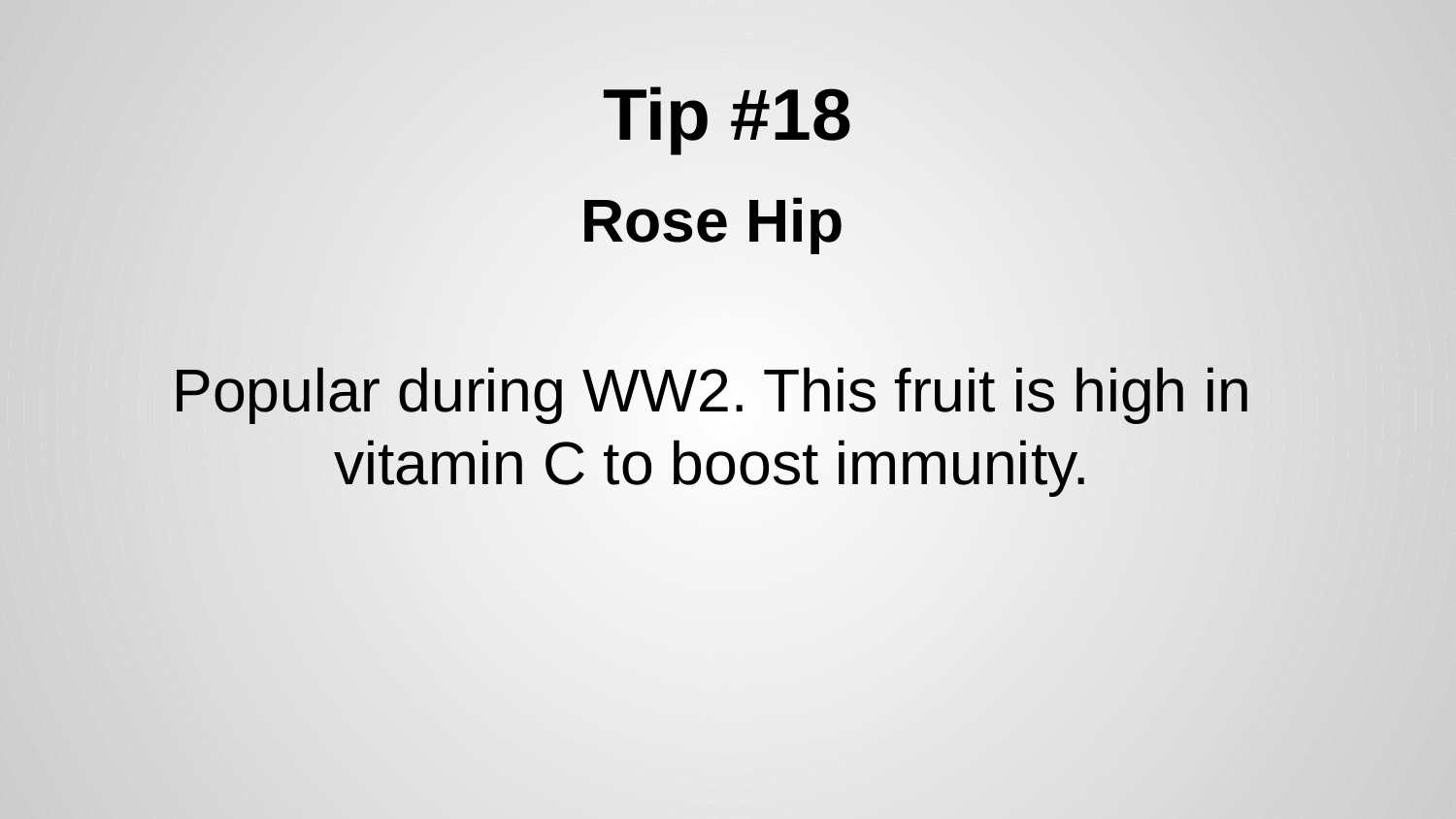

# Tip #18

Rose Hip

Popular during WW2. This fruit is high in vitamin C to boost immunity.